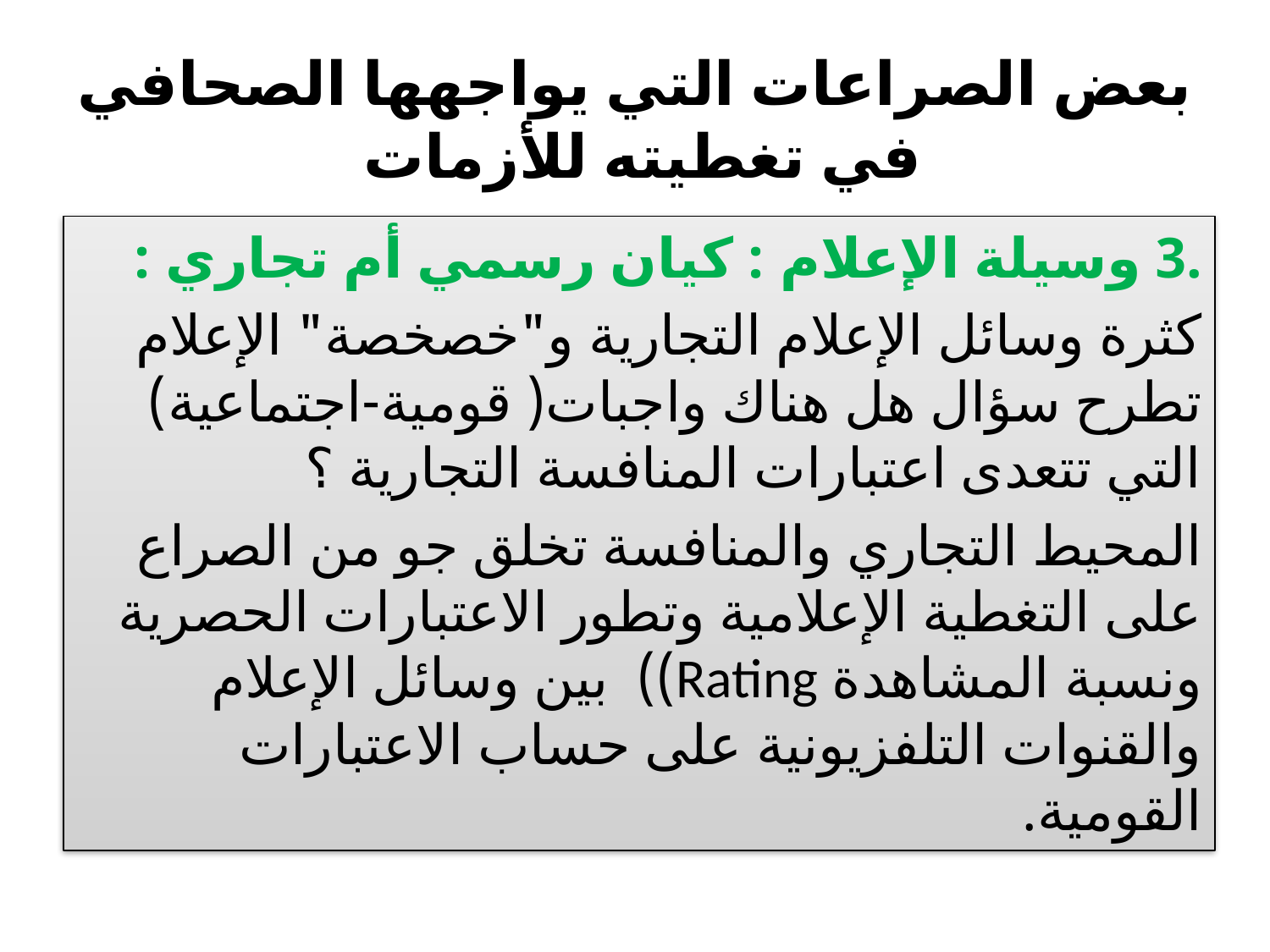

# بعض الصراعات التي يواجهها الصحافي في تغطيته للأزمات
.3 وسيلة الإعلام : كيان رسمي أم تجاري :
كثرة وسائل الإعلام التجارية و"خصخصة" الإعلام تطرح سؤال هل هناك واجبات( قومية-اجتماعية) التي تتعدى اعتبارات المنافسة التجارية ؟
المحيط التجاري والمنافسة تخلق جو من الصراع على التغطية الإعلامية وتطور الاعتبارات الحصرية ونسبة المشاهدة Rating))  بين وسائل الإعلام والقنوات التلفزيونية على حساب الاعتبارات القومية.